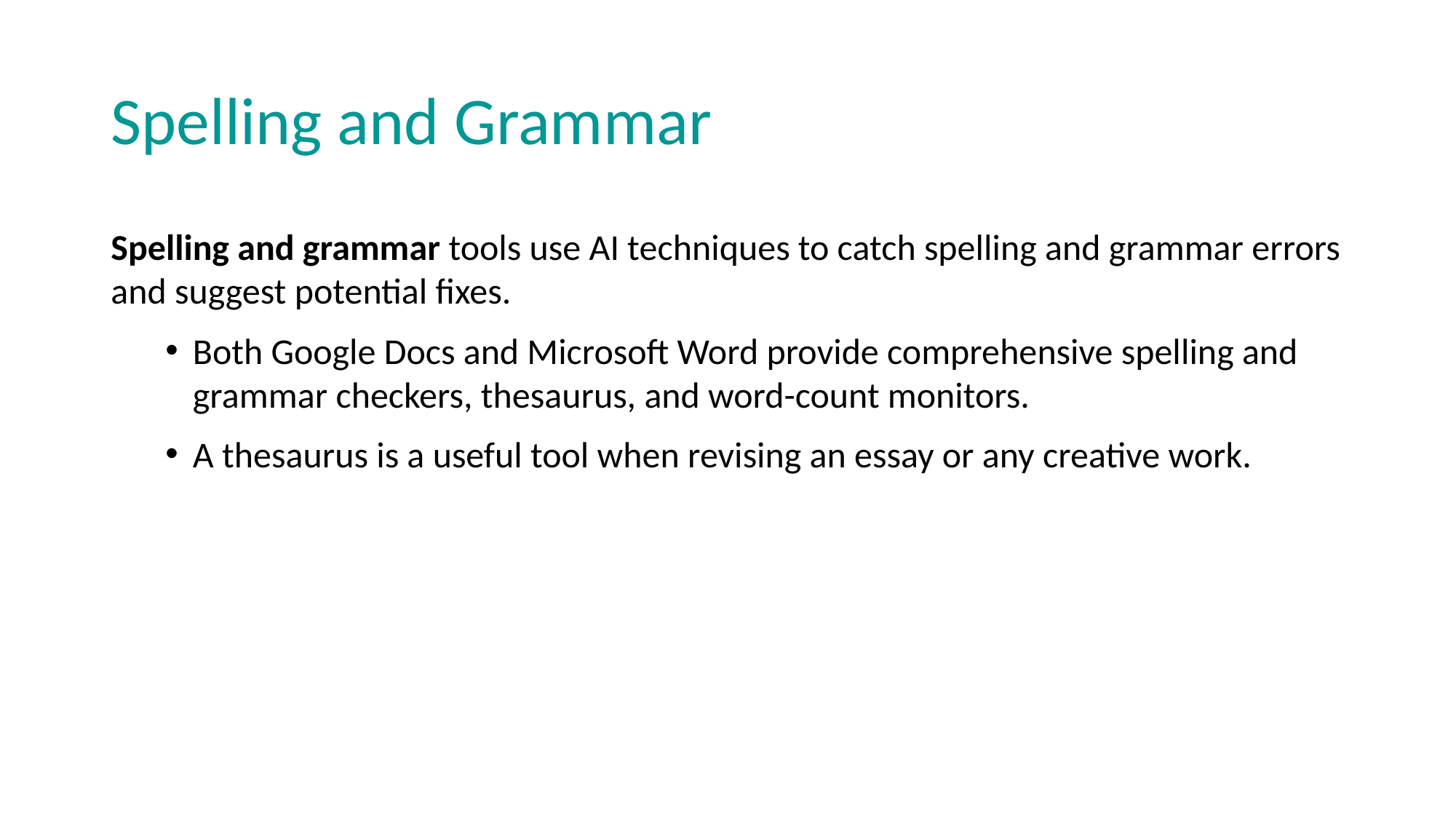

# Spelling and Grammar
Spelling and grammar tools use AI techniques to catch spelling and grammar errors and suggest potential fixes.
Both Google Docs and Microsoft Word provide comprehensive spelling and grammar checkers, thesaurus, and word-count monitors.
A thesaurus is a useful tool when revising an essay or any creative work.